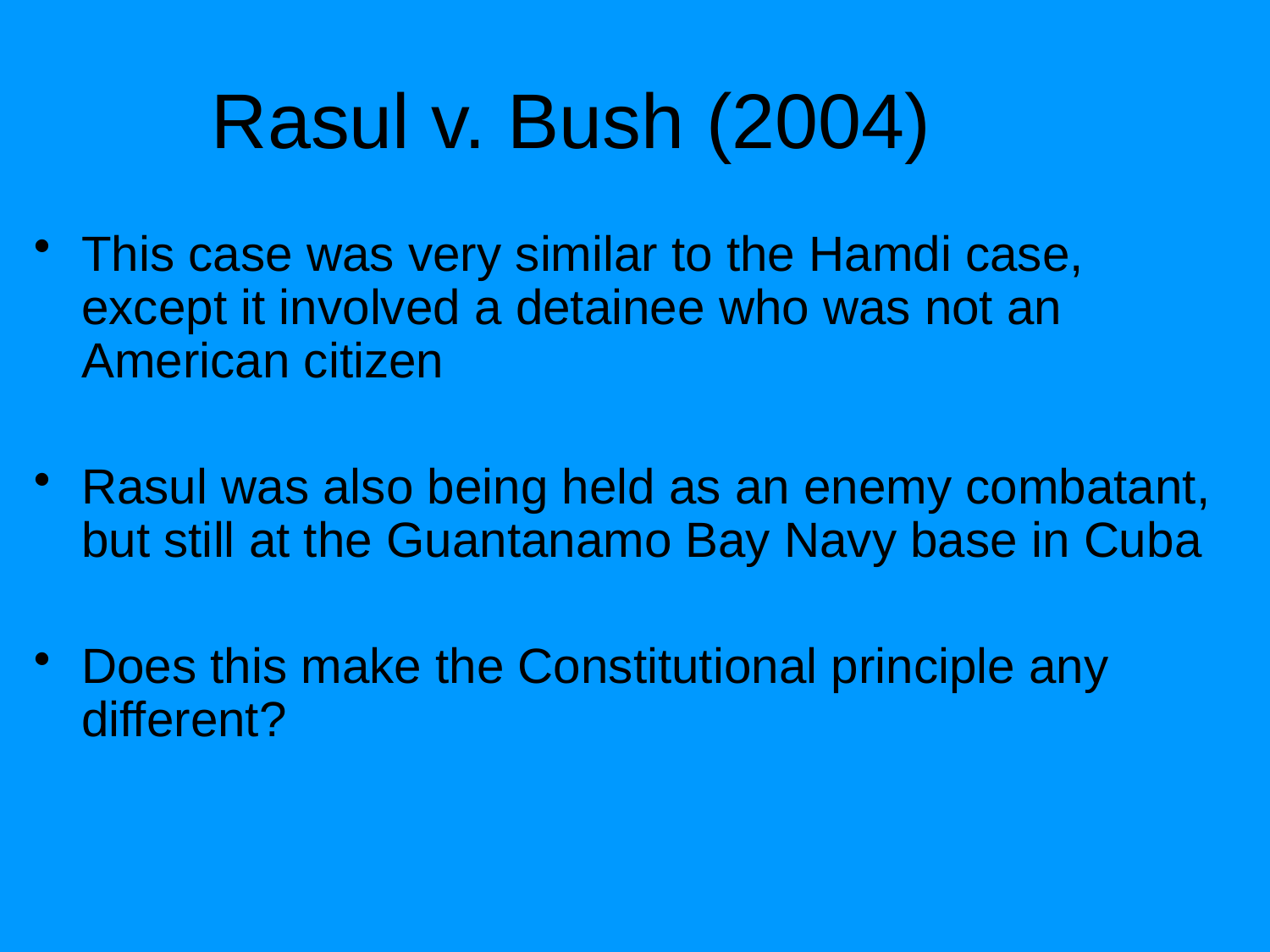

Rasul v. Bush (2004)
This case was very similar to the Hamdi case, except it involved a detainee who was not an American citizen

Rasul was also being held as an enemy combatant, but still at the Guantanamo Bay Navy base in Cuba

Does this make the Constitutional principle any different?